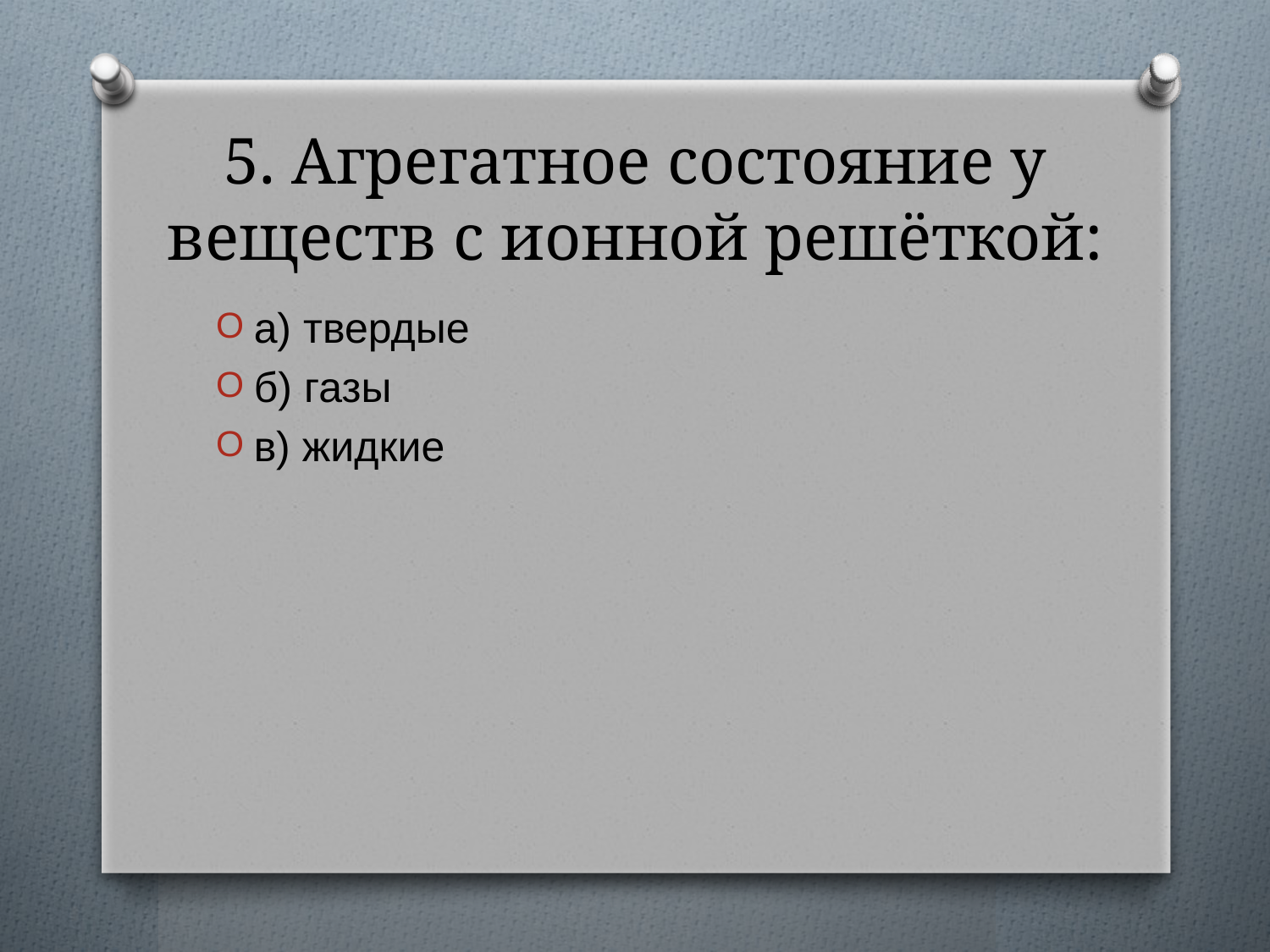

# 5. Агрегатное состояние у веществ с ионной решёткой:
а) твердые
б) газы
в) жидкие